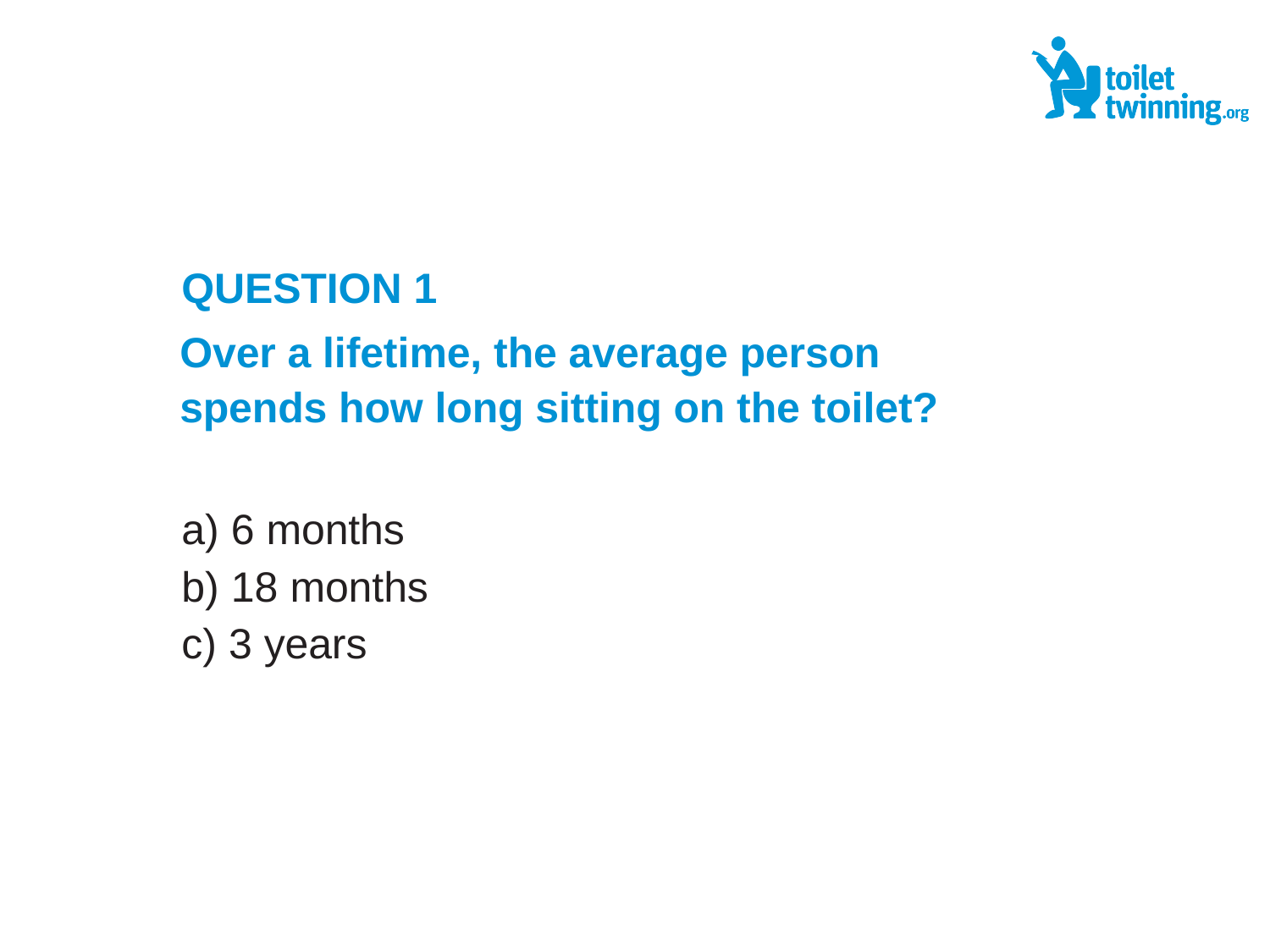

QUESTION 1
Over a lifetime, the average person spends how long sitting on the toilet?

 6 months
 18 months
 3 years